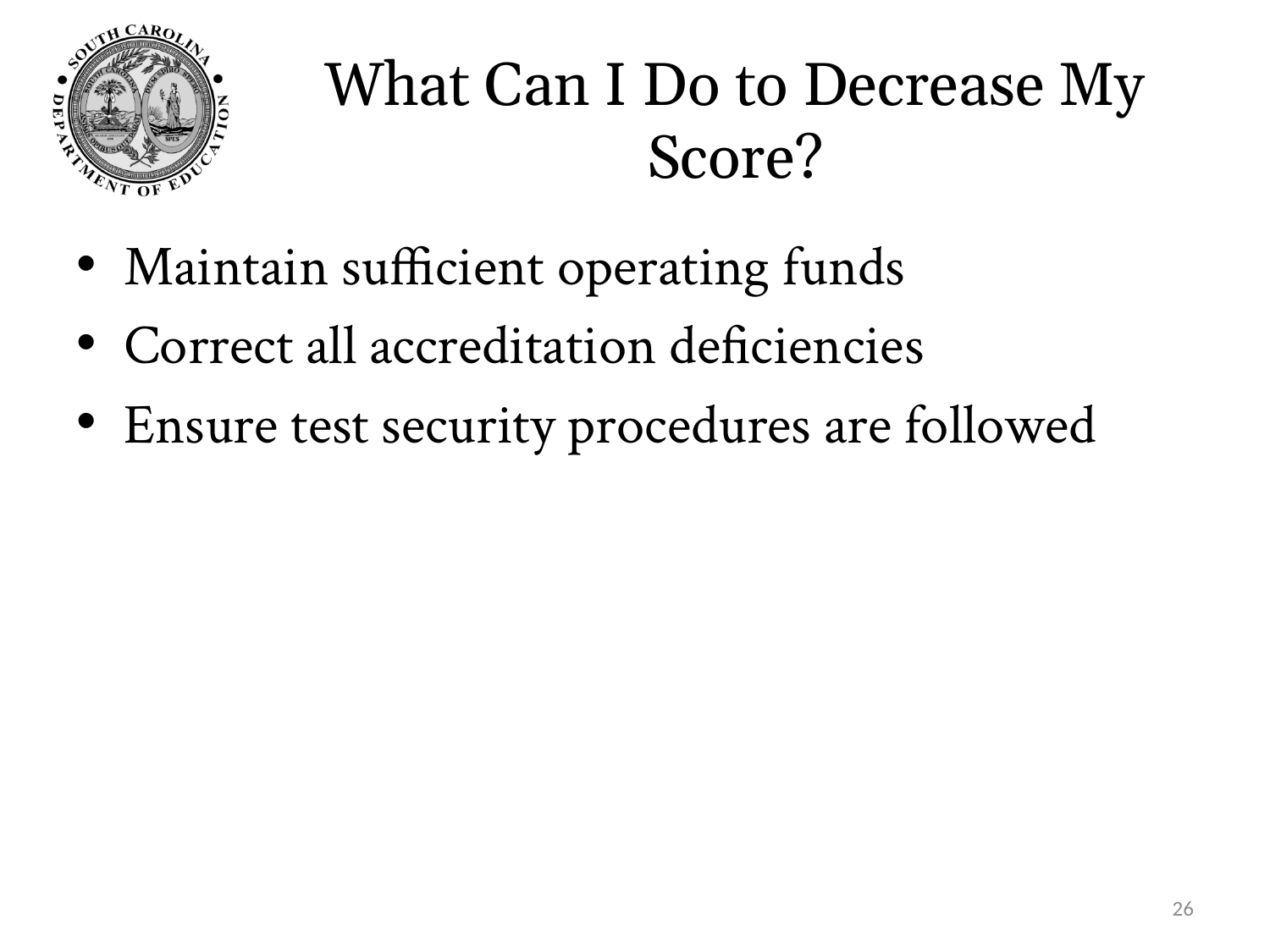

# What Can I Do to Decrease My Score?
Maintain sufficient operating funds
Correct all accreditation deficiencies
Ensure test security procedures are followed
26